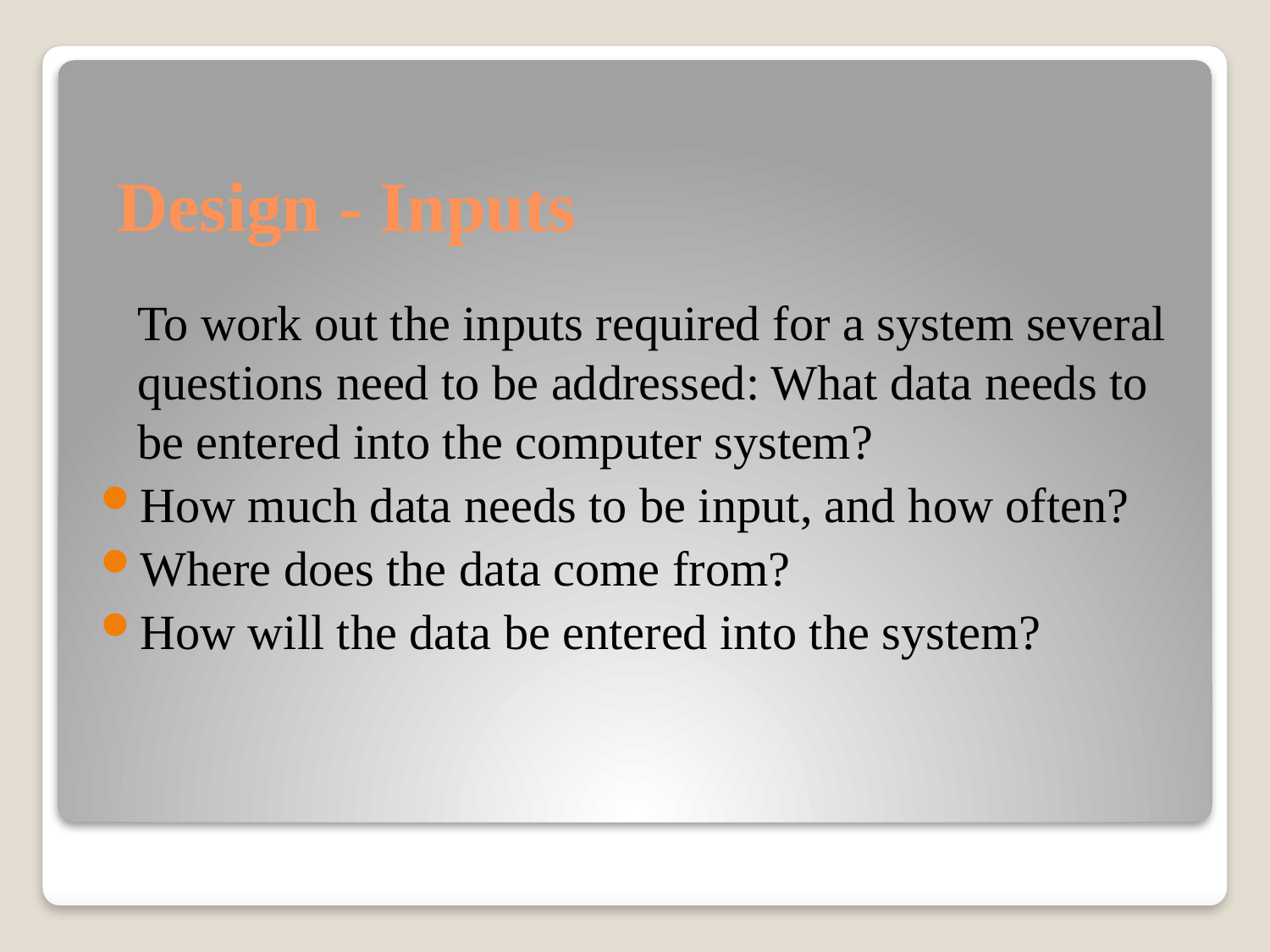

# Design - Inputs

To work out the inputs required for a system several questions need to be addressed: What data needs to be entered into the computer system?
How much data needs to be input, and how often?
Where does the data come from?
How will the data be entered into the system?